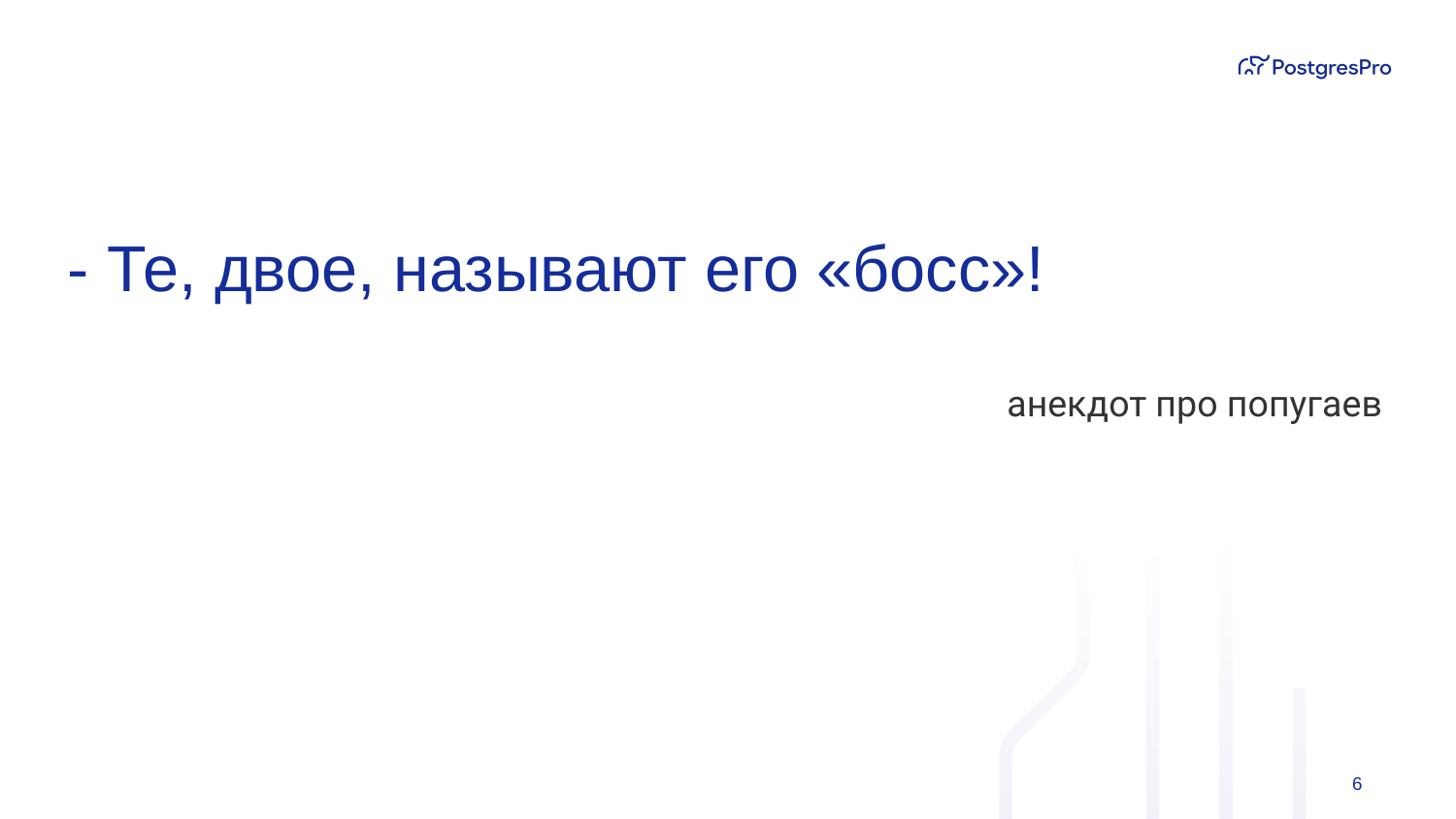

# - Те, двое, называют его «босс»!
анекдот про попугаев
6